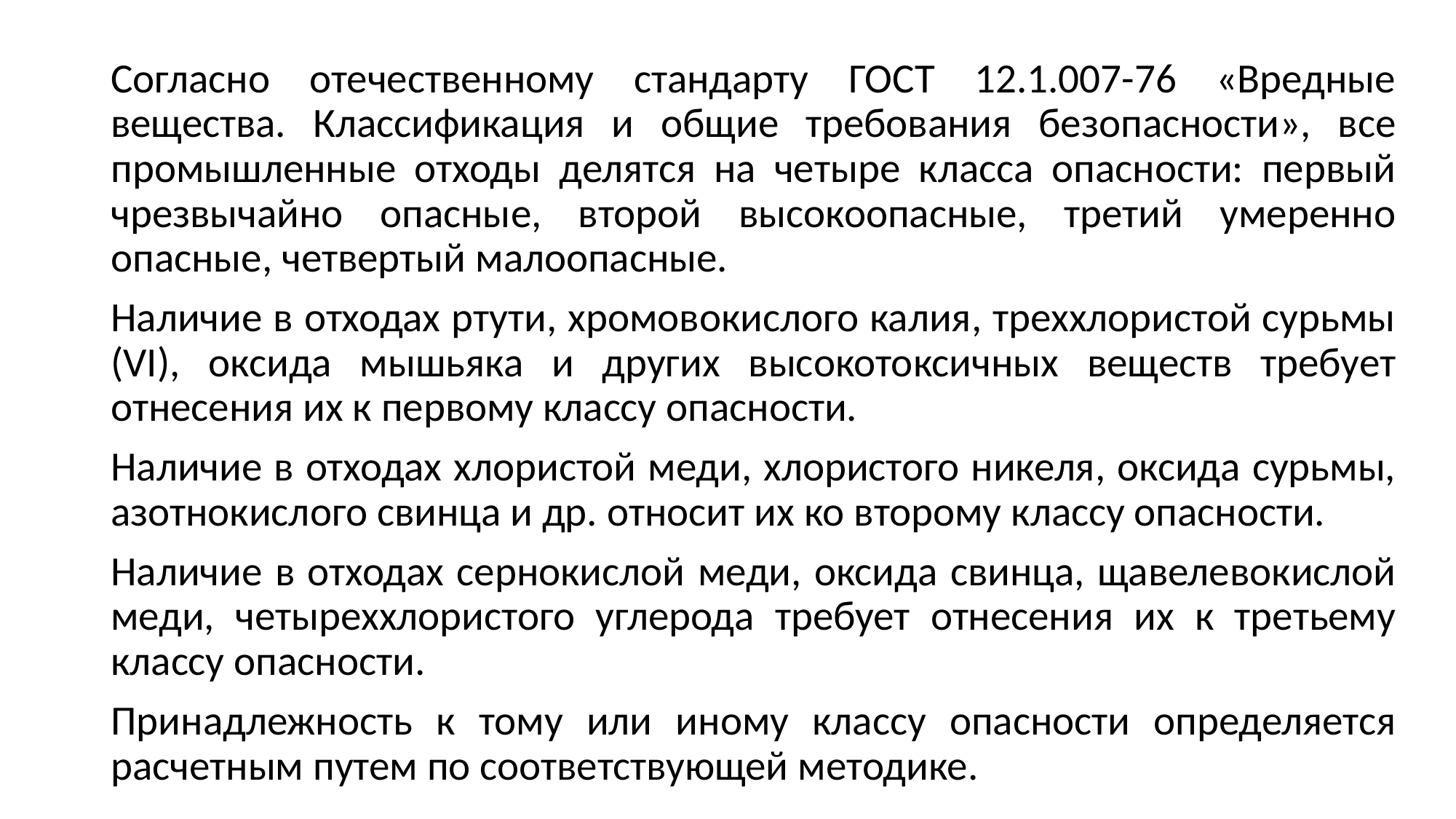

Согласно отечественному стандарту ГОСТ 12.1.007-76 «Вредные вещества. Классификация и общие требования безопасности», все промышленные отходы делятся на четыре класса опасности: первый чрезвычайно опасные, второй высокоопасные, третий умеренно опасные, четвертый малоопасные.
Наличие в отходах ртути, хромовокислого калия, треххлористой сурьмы (VI), оксида мышьяка и других высокотоксичных веществ требует отнесения их к первому классу опасности.
Наличие в отходах хлористой меди, хлористого никеля, оксида сурьмы, азотнокислого свинца и др. относит их ко второму классу опасности.
Наличие в отходах сернокислой меди, оксида свинца, щавелевокислой меди, четыреххлористого углерода требует отнесения их к третьему классу опасности.
Принадлежность к тому или иному классу опасности определяется расчетным путем по соответствующей методике.